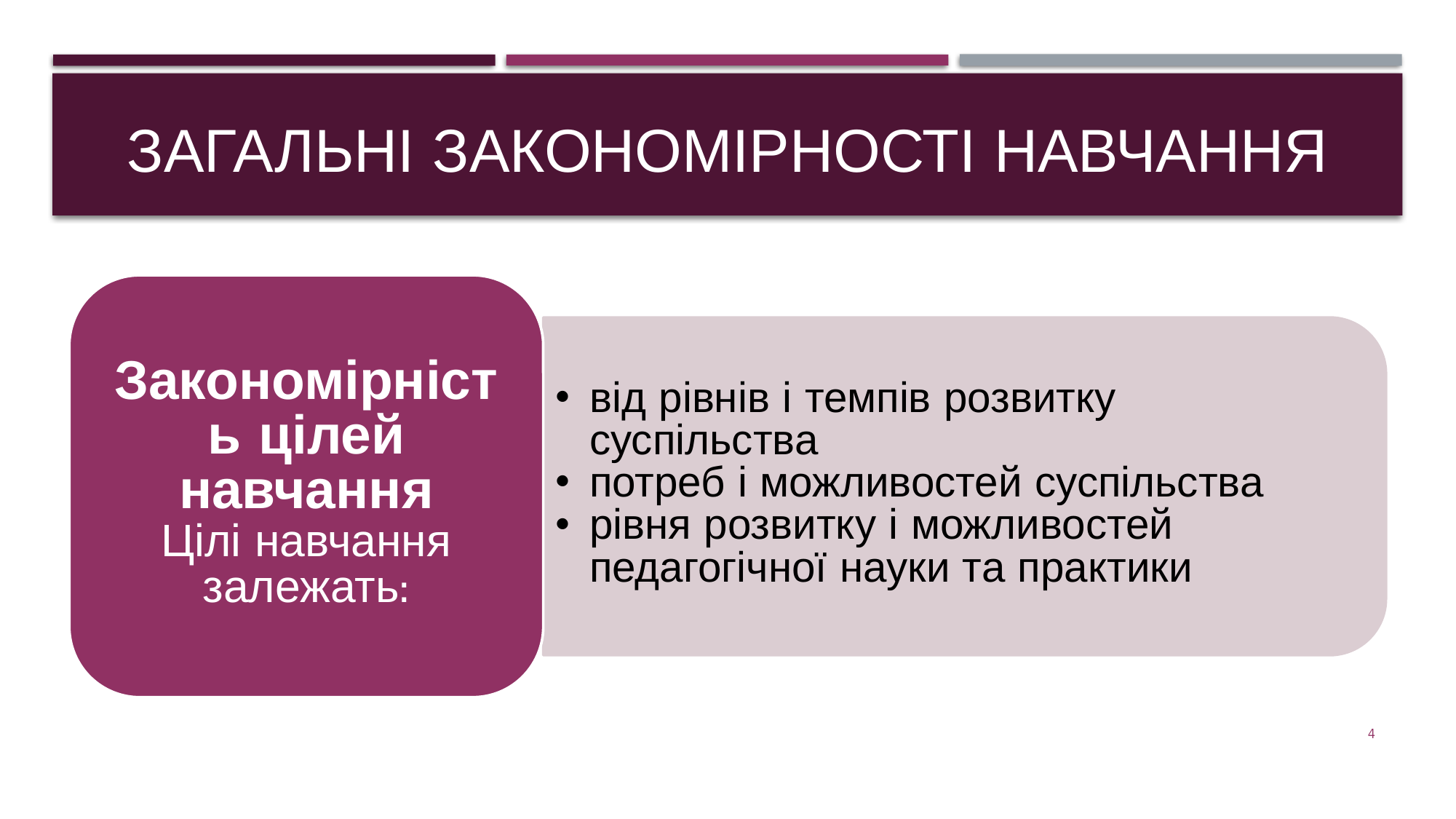

# Загальні закономірності навчання
Закономірність цілей навчання
Цілі навчання залежать:
від рівнів і темпів розвитку суспільства
потреб і можливостей суспільства
рівня розвитку і можливостей педагогічної науки та практики
4